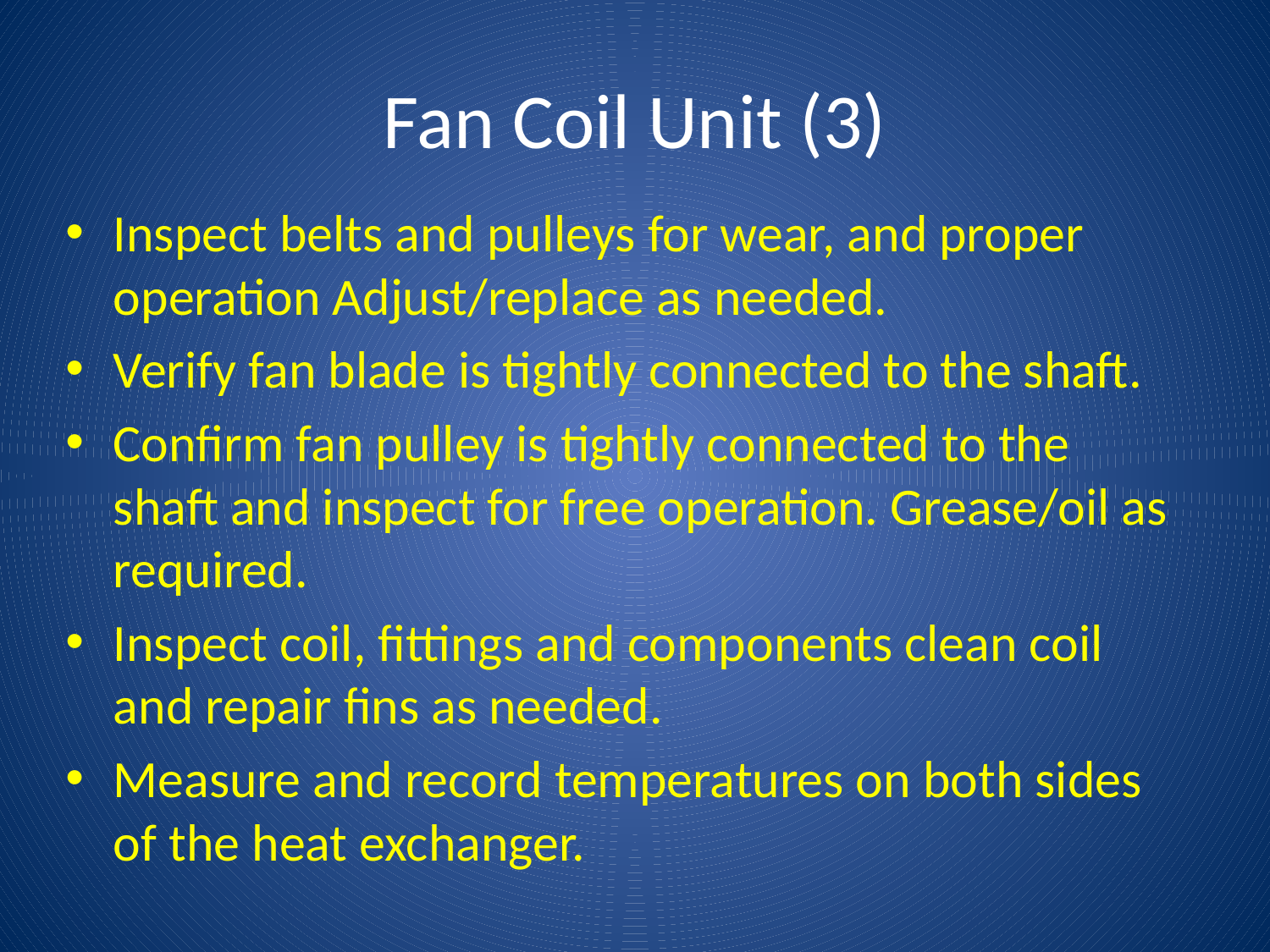

# Fan Coil Unit (3)
Inspect belts and pulleys for wear, and proper operation Adjust/replace as needed.
Verify fan blade is tightly connected to the shaft.
Confirm fan pulley is tightly connected to the shaft and inspect for free operation. Grease/oil as required.
Inspect coil, fittings and components clean coil and repair fins as needed.
Measure and record temperatures on both sides of the heat exchanger.